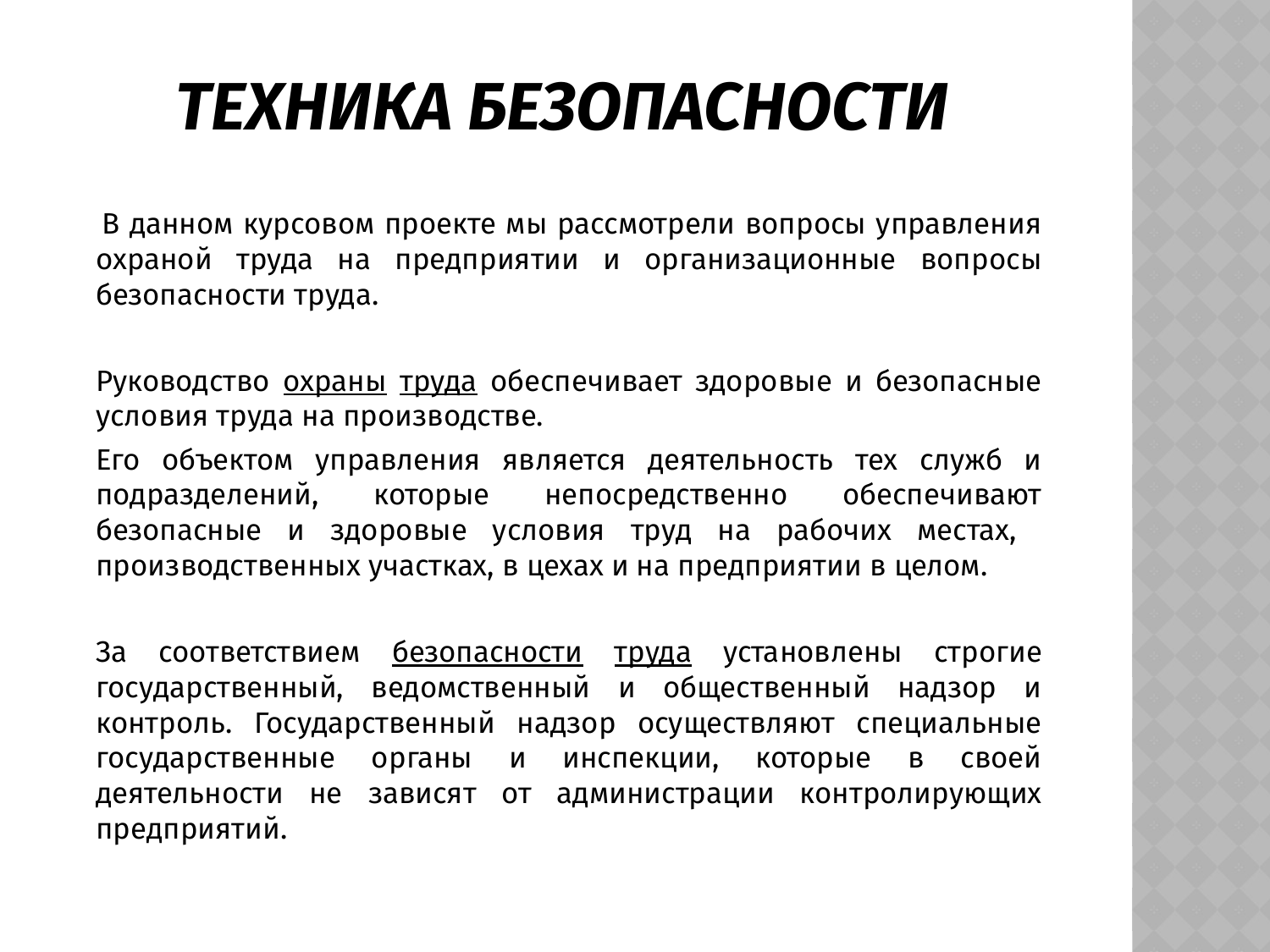

# Техника безопасности
    В данном курсовом проекте мы рассмотрели вопросы управления охраной труда на предприятии и организационные вопросы безопасности труда.

	Руководство охраны труда обеспечивает здоровые и безопасные условия труда на производстве.
	Его объектом управления является деятельность тех служб и подразделений, которые непосредственно обеспечивают безопасные и здоровые условия труд на рабочих местах,  производственных участках, в цехах и на предприятии в целом.

	За соответствием безопасности труда установлены строгие государственный, ведомственный и общественный надзор и контроль. Государственный надзор осуществляют специальные государственные органы и инспекции, которые в своей деятельности не зависят от администрации контролирующих предприятий.